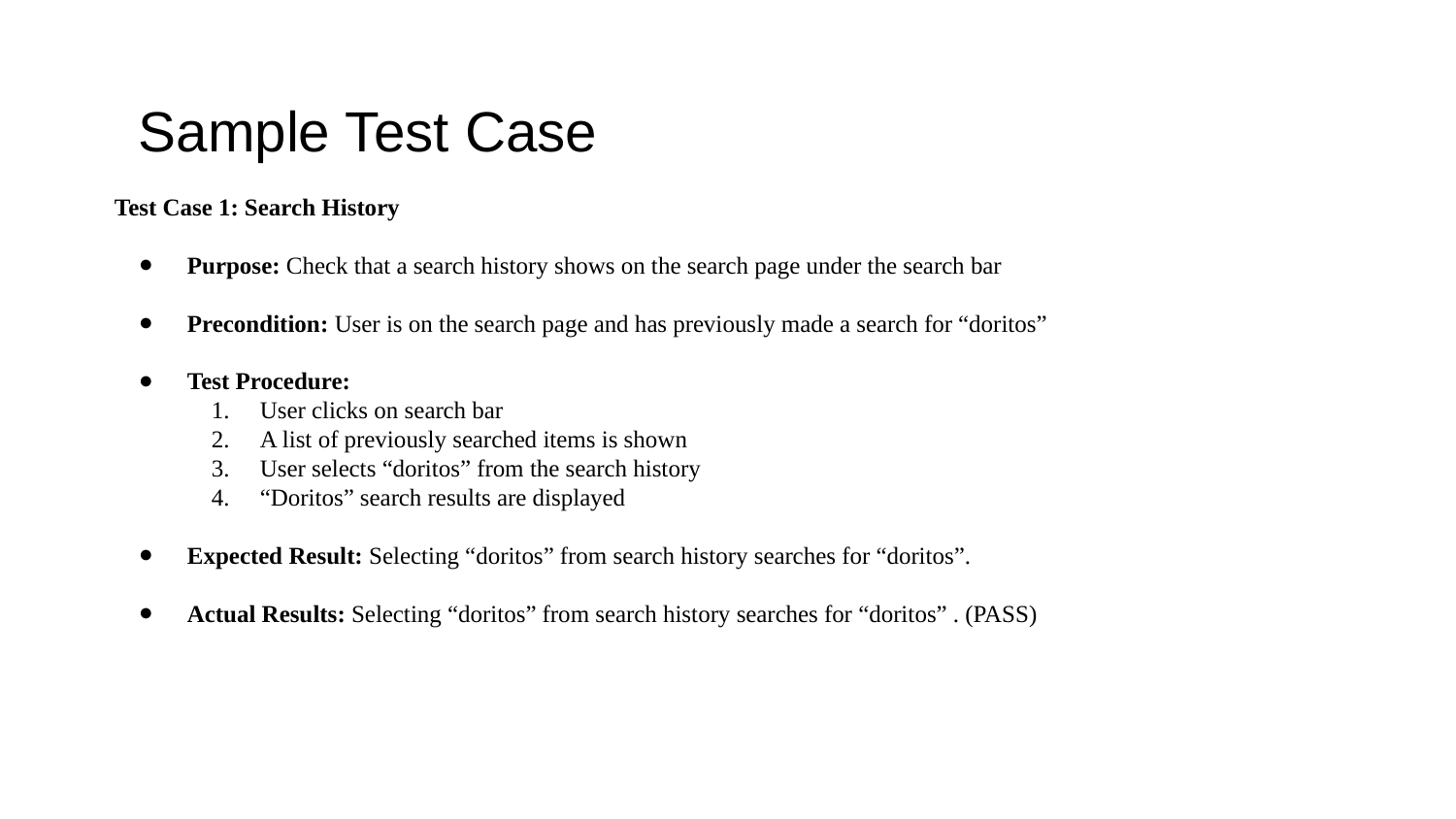

# Sample Test Case
Test Case 1: Search History

Purpose: Check that a search history shows on the search page under the search bar

Precondition: User is on the search page and has previously made a search for “doritos”

Test Procedure:
User clicks on search bar
A list of previously searched items is shown
User selects “doritos” from the search history
“Doritos” search results are displayed

Expected Result: Selecting “doritos” from search history searches for “doritos”.

Actual Results: Selecting “doritos” from search history searches for “doritos” . (PASS)